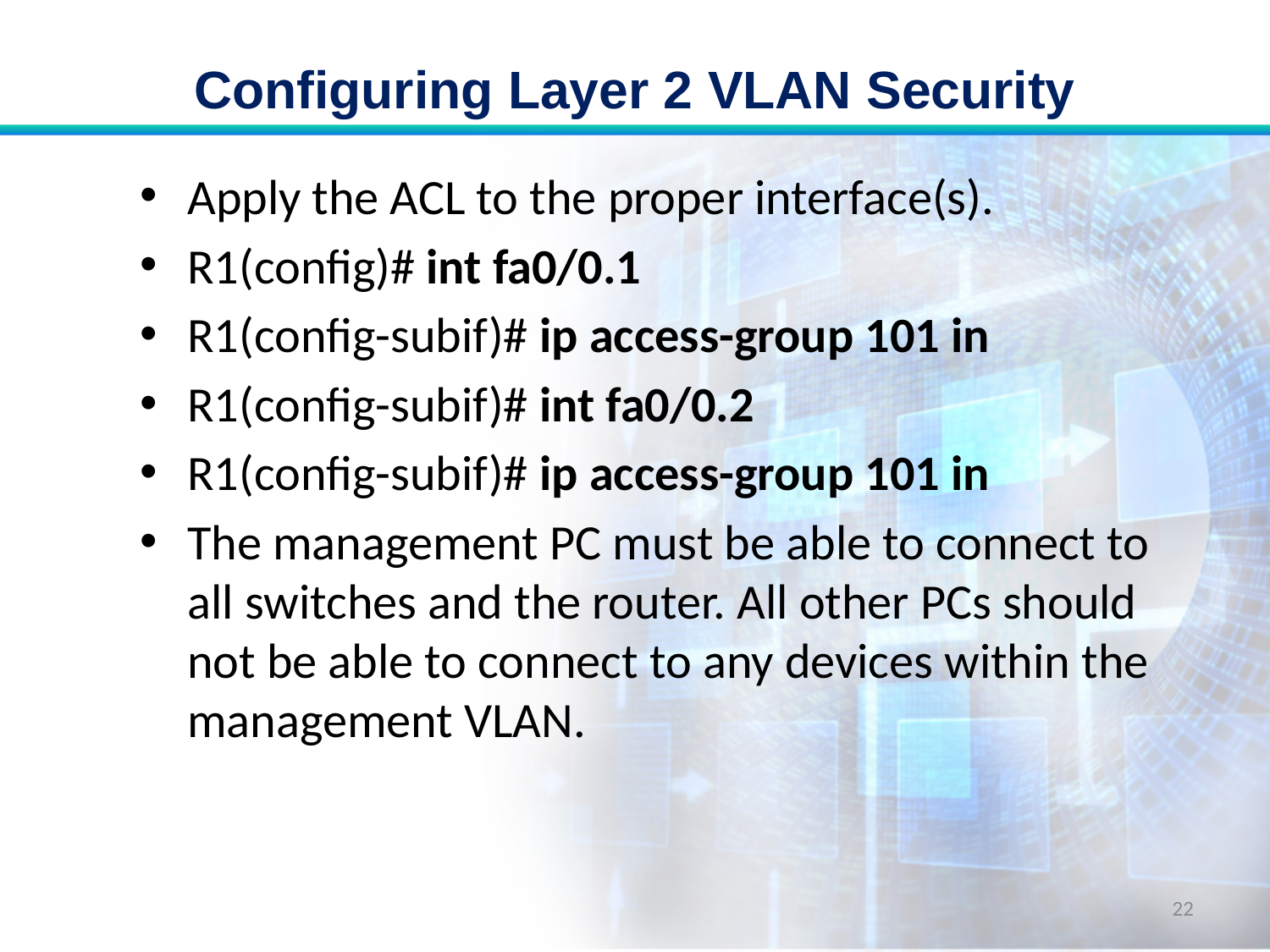

# Configuring Layer 2 VLAN Security
Apply the ACL to the proper interface(s).
R1(config)# int fa0/0.1
R1(config-subif)# ip access-group 101 in
R1(config-subif)# int fa0/0.2
R1(config-subif)# ip access-group 101 in
The management PC must be able to connect to all switches and the router. All other PCs should not be able to connect to any devices within the management VLAN.

22